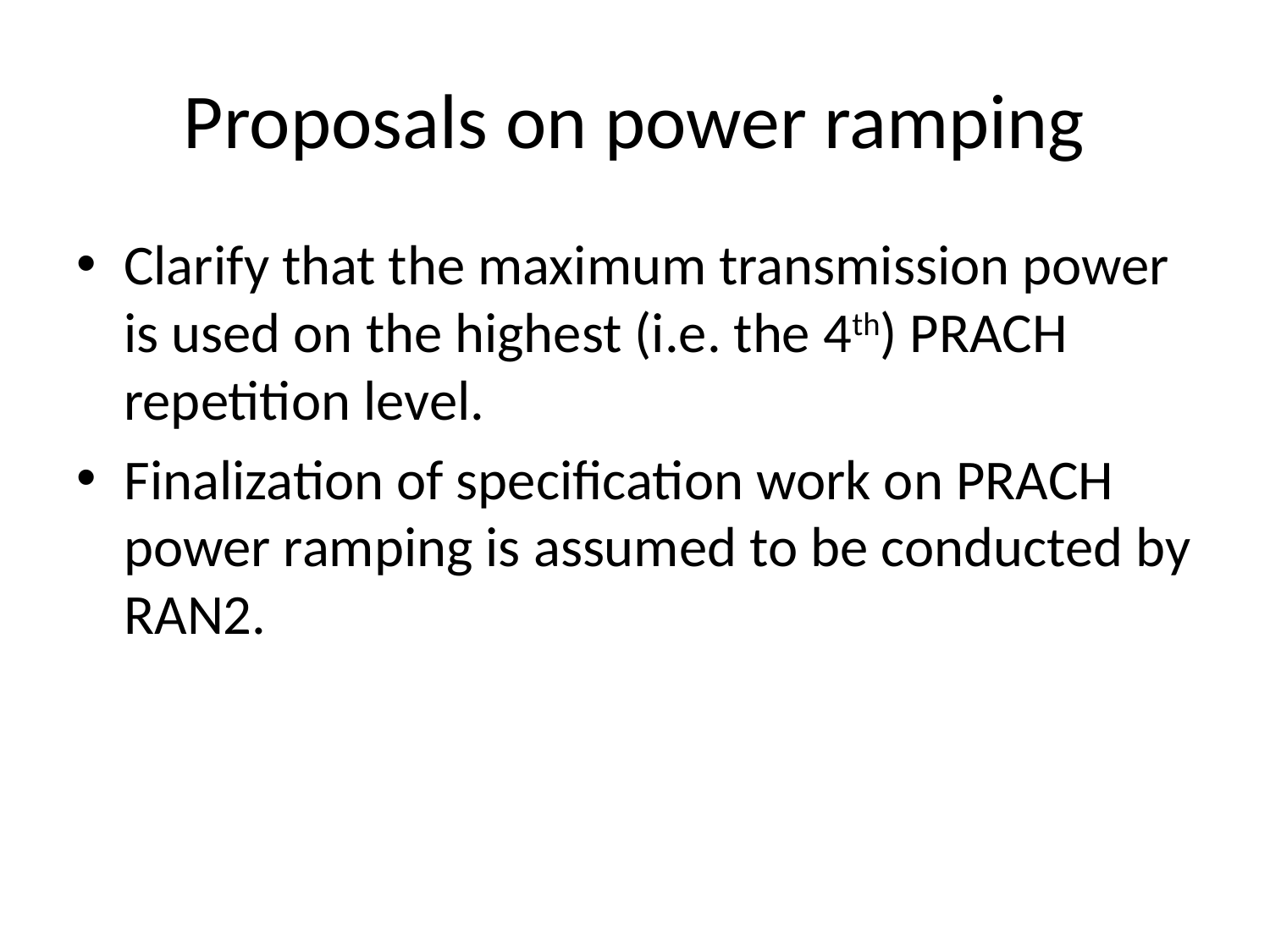

# Proposals on power ramping
Clarify that the maximum transmission power is used on the highest (i.e. the 4th) PRACH repetition level.
Finalization of specification work on PRACH power ramping is assumed to be conducted by RAN2.